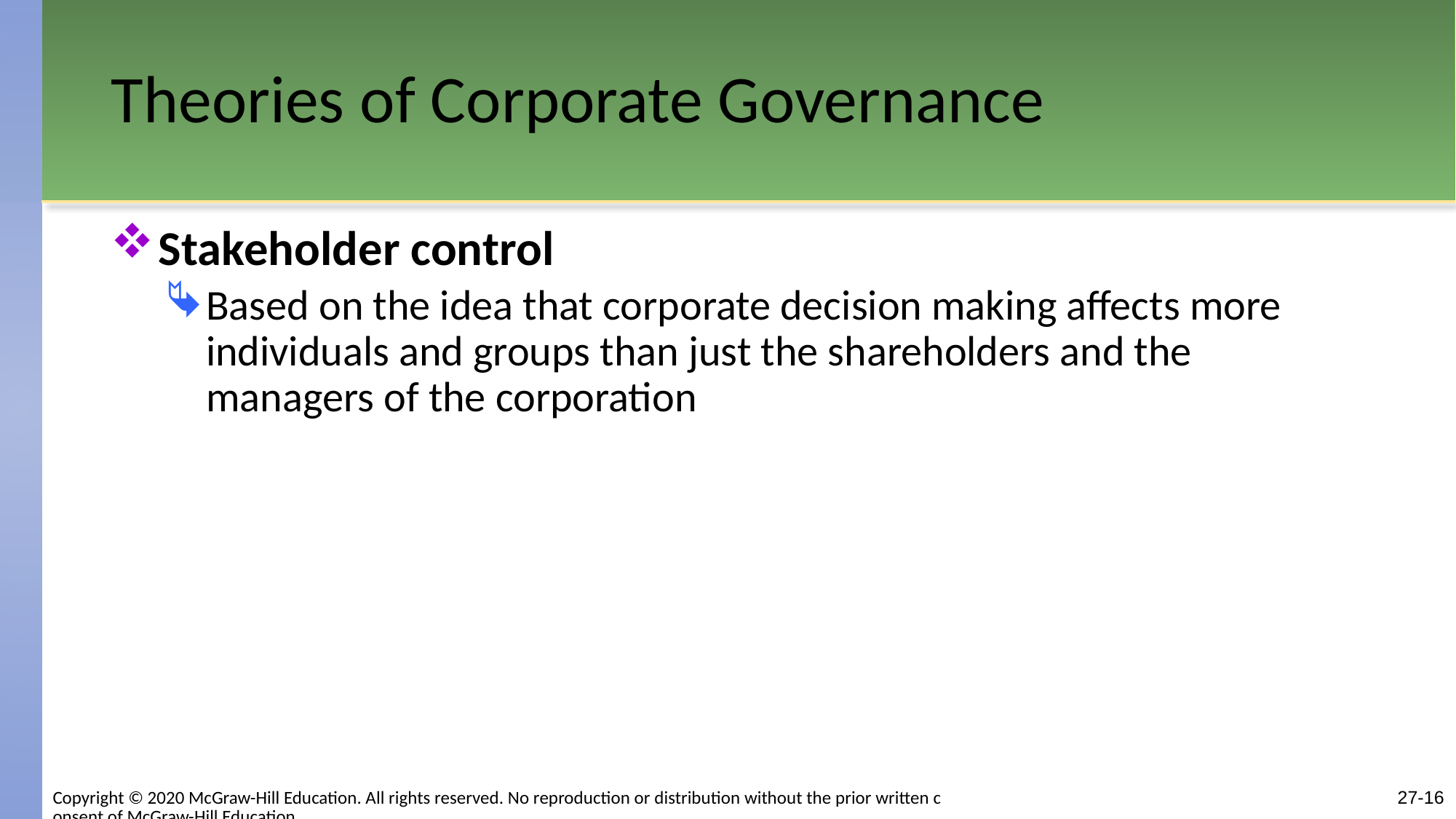

# Theories of Corporate Governance
Stakeholder control
Based on the idea that corporate decision making affects more individuals and groups than just the shareholders and the managers of the corporation
27-16
Copyright © 2020 McGraw-Hill Education. All rights reserved. No reproduction or distribution without the prior written consent of McGraw-Hill Education.